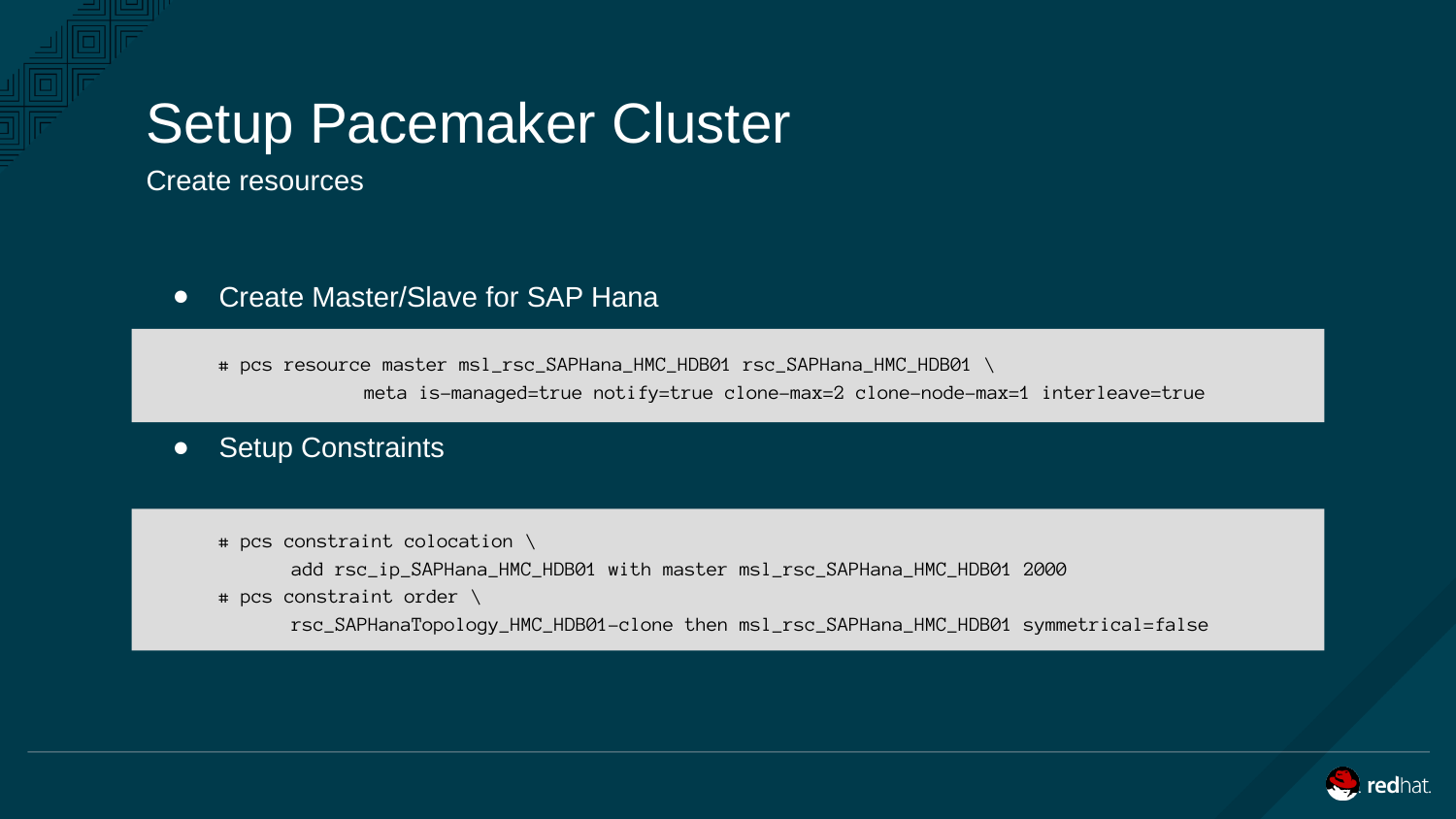

# Setup Pacemaker Cluster
Create resources
Create Master/Slave for SAP Hana
Setup Constraints

# pcs resource master msl_rsc_SAPHana_HMC_HDB01 rsc_SAPHana_HMC_HDB01 \
   	meta is-managed=true notify=true clone-max=2 clone-node-max=1 interleave=true
# pcs constraint colocation \
add rsc_ip_SAPHana_HMC_HDB01 with master msl_rsc_SAPHana_HMC_HDB01 2000
# pcs constraint order \
 	rsc_SAPHanaTopology_HMC_HDB01-clone then msl_rsc_SAPHana_HMC_HDB01 symmetrical=false